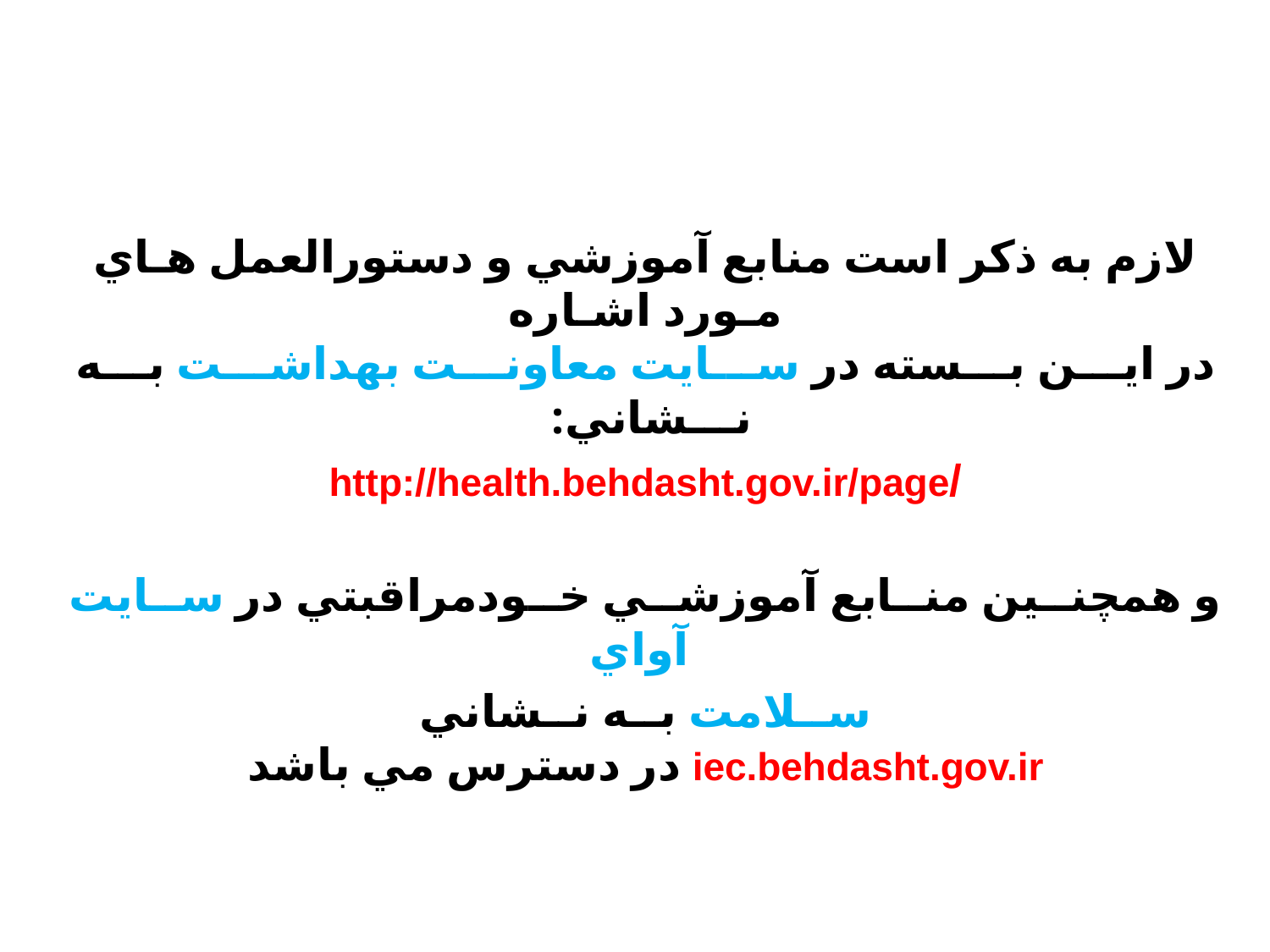

لازم به ذكر است منابع آموزشي و دستورالعمل هـاي مـورد اشـاره
در ايـــن بـــسته در ســـايت معاونـــت بهداشـــت بـــه نـــشاني:
http://health.behdasht.gov.ir/page/
و همچنــين منــابع آموزشــي خــودمراقبتي در ســايت آواي
ســلامت بــه نــشاني
 در دسترس مي باشدiec.behdasht.gov.ir